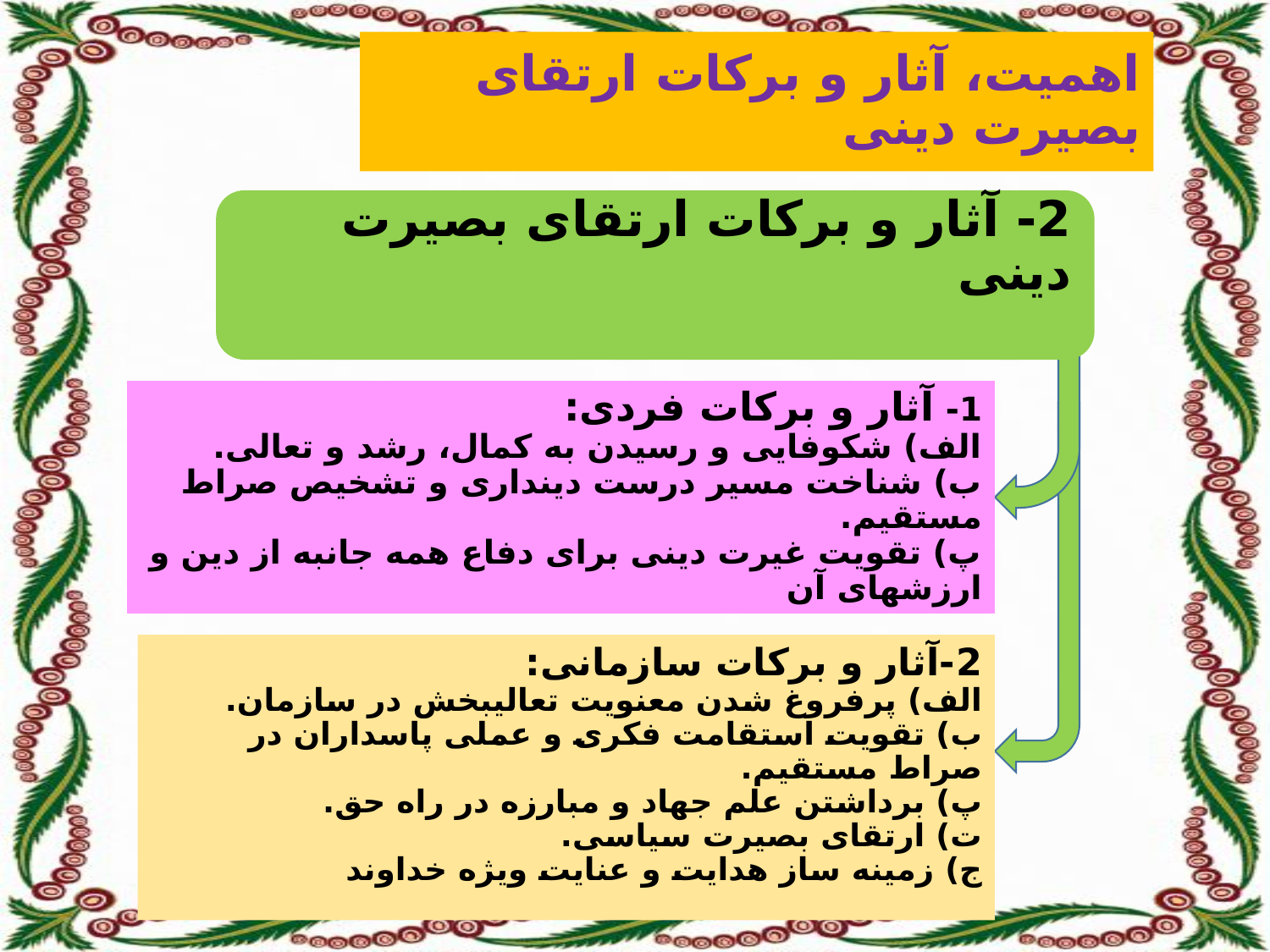

اهمیت، آثار و برکات ارتقای بصیرت دینی
2- آثار و برکات ارتقای بصیرت دینی

# 1- آثار و برکات فردی: الف) شکوفایی و رسیدن به کمال، رشد و تعالی. ب) شناخت مسیر درست دینداری و تشخیص صراط مستقیم. پ) تقویت غیرت دینی برای دفاع همه جانبه از دین و ارزشهای آن

2-آثار و برکات سازمانی:
الف) پرفروغ شدن معنویت تعالیبخش در سازمان.
ب) تقویت استقامت فکری و عملی پاسداران در صراط مستقیم.
پ) برداشتن علم جهاد و مبارزه در راه حق.
ت) ارتقای بصیرت سیاسی.
ج) زمینه ساز هدایت و عنایت ویژه خداوند